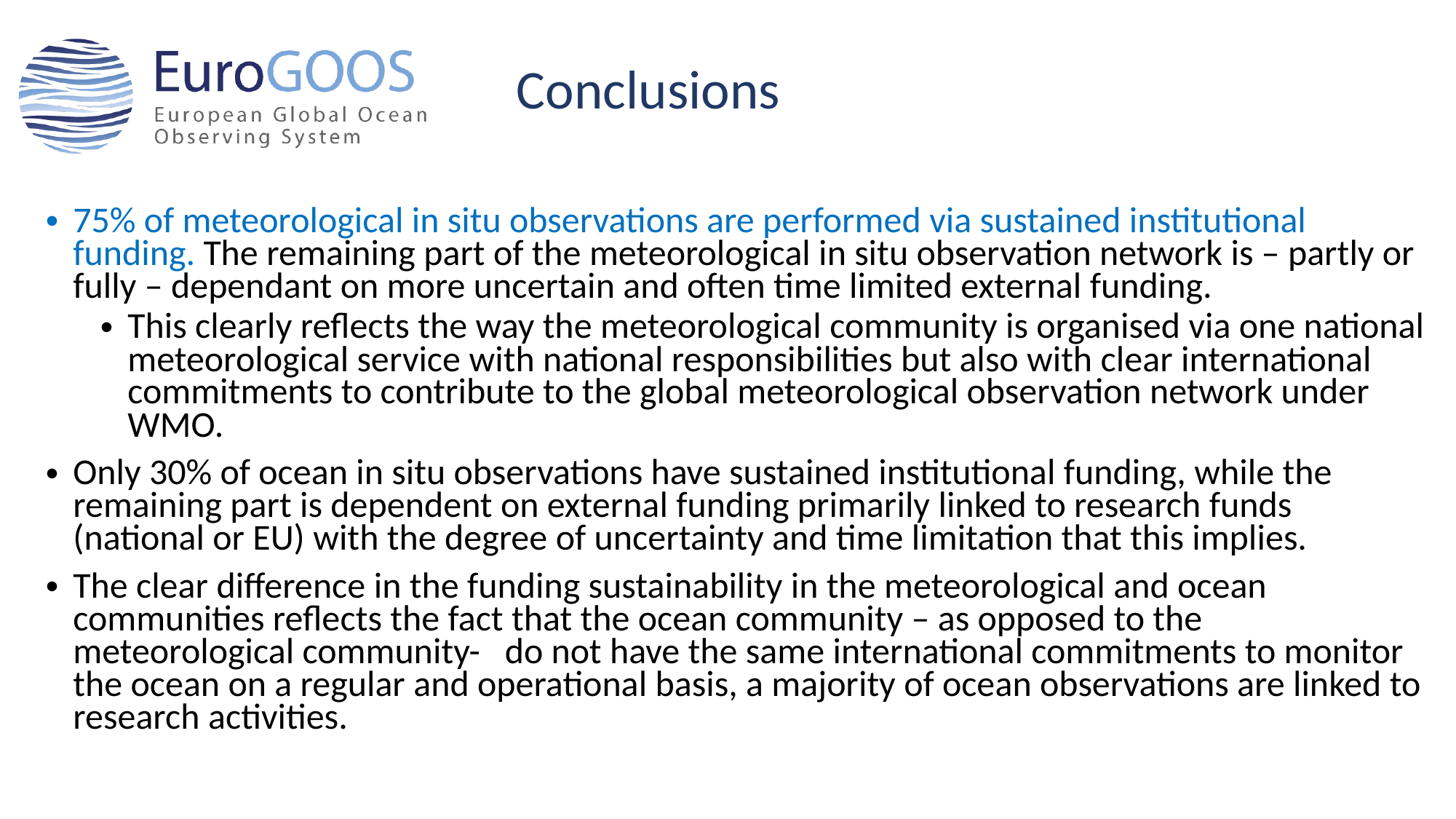

# Conclusions
75% of meteorological in situ observations are performed via sustained institutional funding. The remaining part of the meteorological in situ observation network is – partly or fully – dependant on more uncertain and often time limited external funding.
This clearly reflects the way the meteorological community is organised via one national meteorological service with national responsibilities but also with clear international commitments to contribute to the global meteorological observation network under WMO.
Only 30% of ocean in situ observations have sustained institutional funding, while the remaining part is dependent on external funding primarily linked to research funds (national or EU) with the degree of uncertainty and time limitation that this implies.
The clear difference in the funding sustainability in the meteorological and ocean communities reflects the fact that the ocean community – as opposed to the meteorological community-   do not have the same international commitments to monitor the ocean on a regular and operational basis, a majority of ocean observations are linked to research activities.